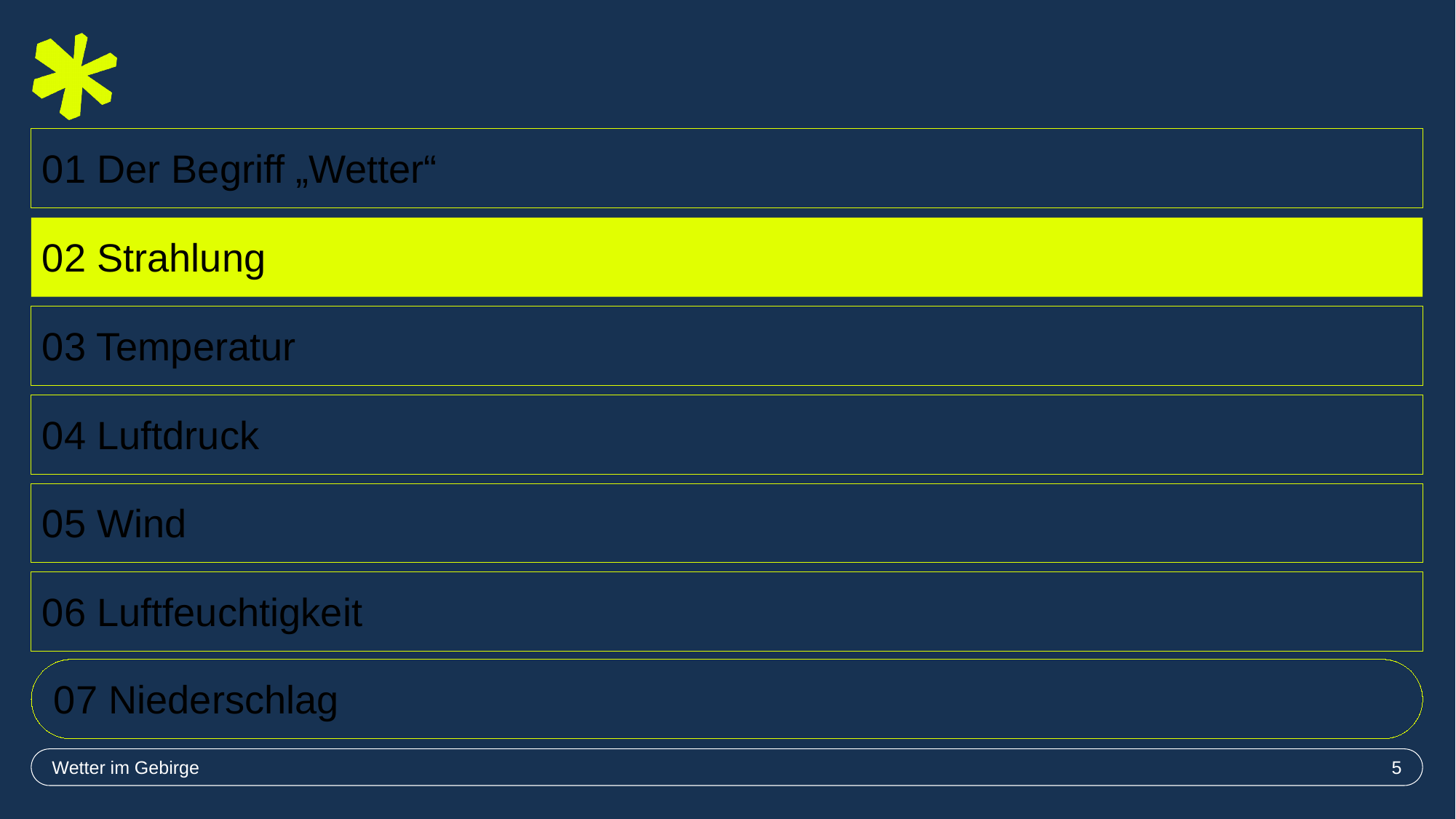

01 Der Begriff „Wetter“
02 Strahlung
03 Temperatur
04 Luftdruck
05 Wind
06 Luftfeuchtigkeit
07 Niederschlag
Wetter im Gebirge
5